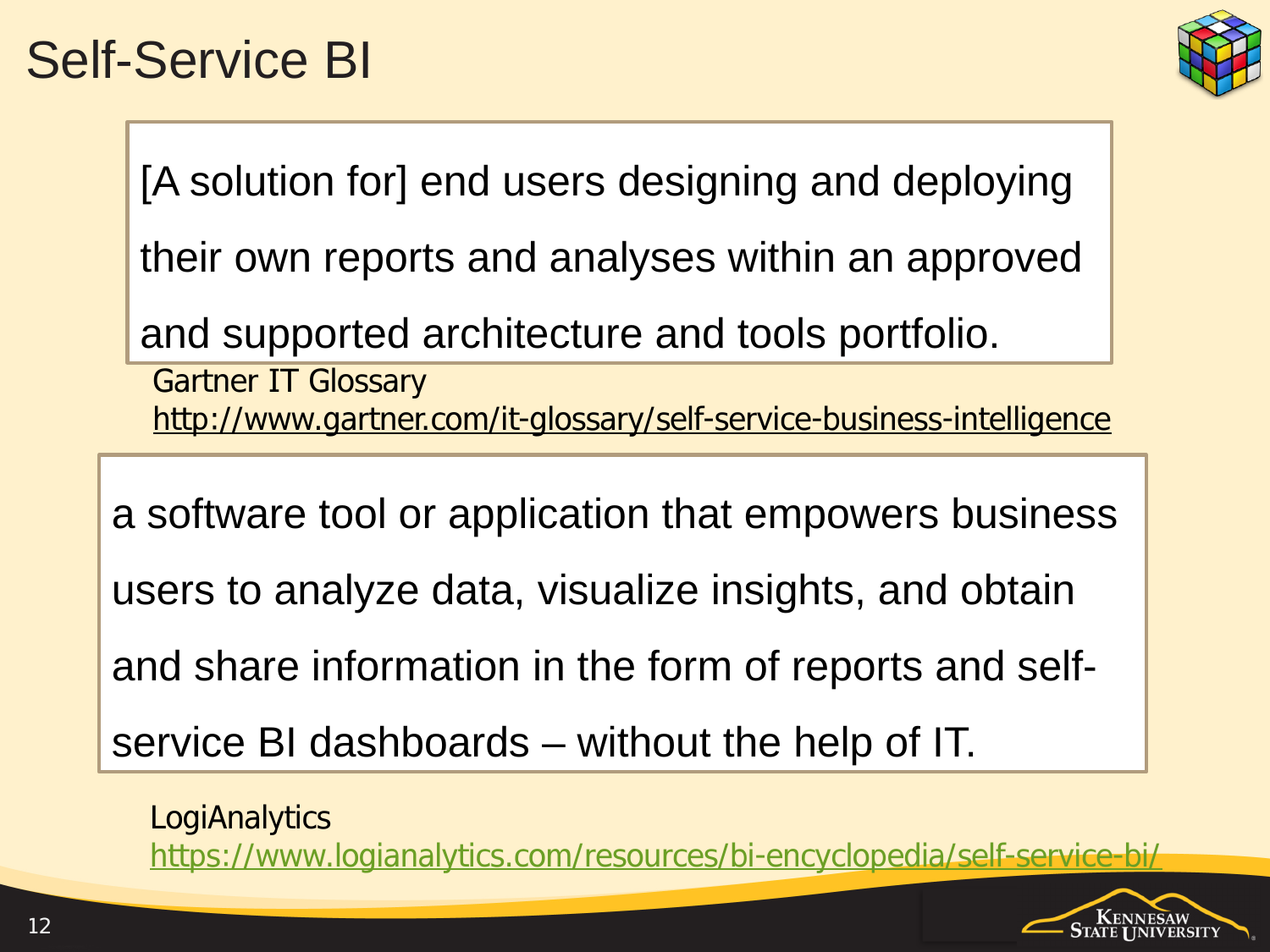

# Self-Service BI
[A solution for] end users designing and deploying their own reports and analyses within an approved and supported architecture and tools portfolio.
Gartner IT Glossary
http://www.gartner.com/it-glossary/self-service-business-intelligence
a software tool or application that empowers business users to analyze data, visualize insights, and obtain and share information in the form of reports and self-service BI dashboards – without the help of IT.
LogiAnalytics
https://www.logianalytics.com/resources/bi-encyclopedia/self-service-bi/
12